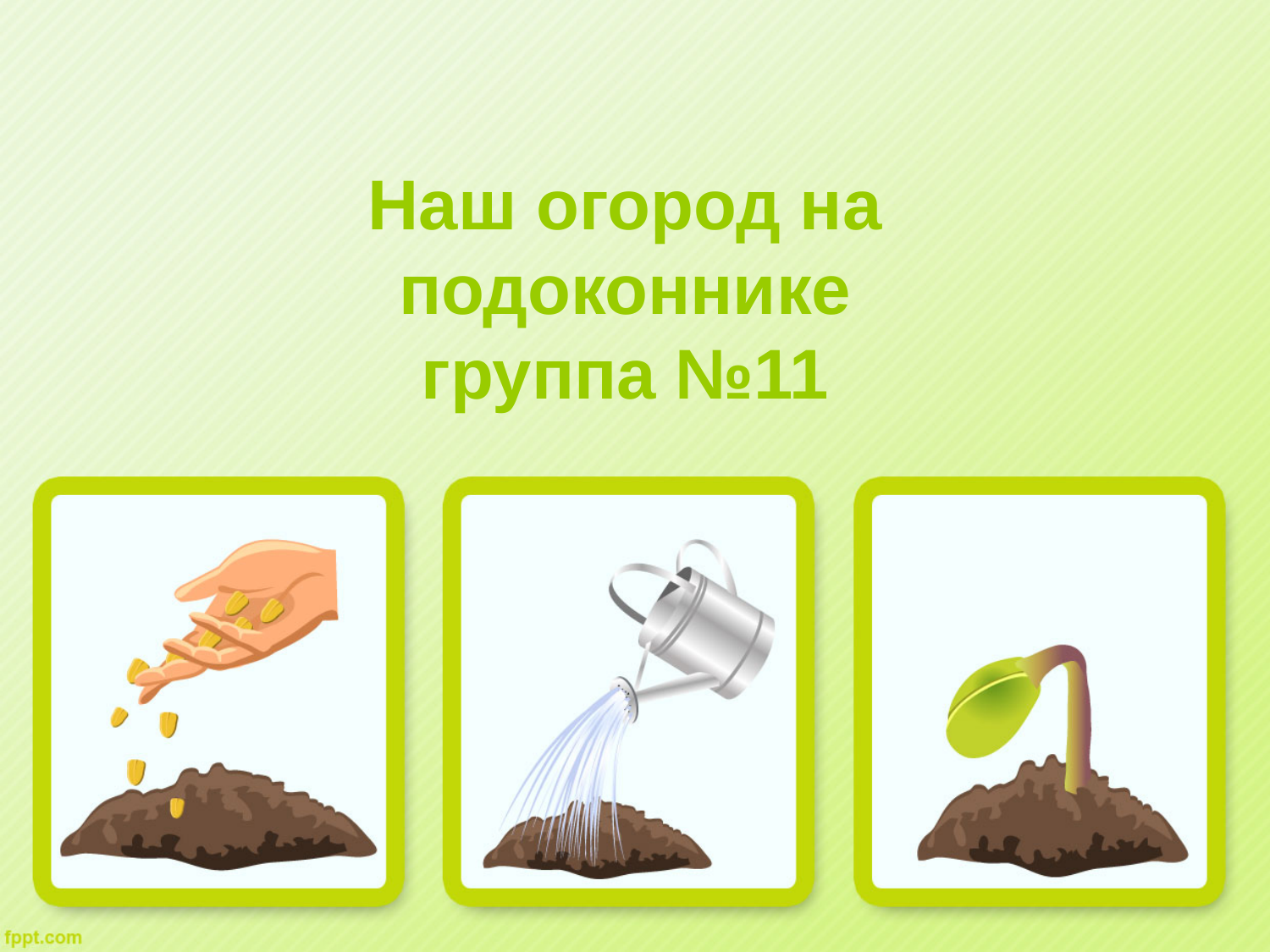

# Наш огород на подоконнике группа №11